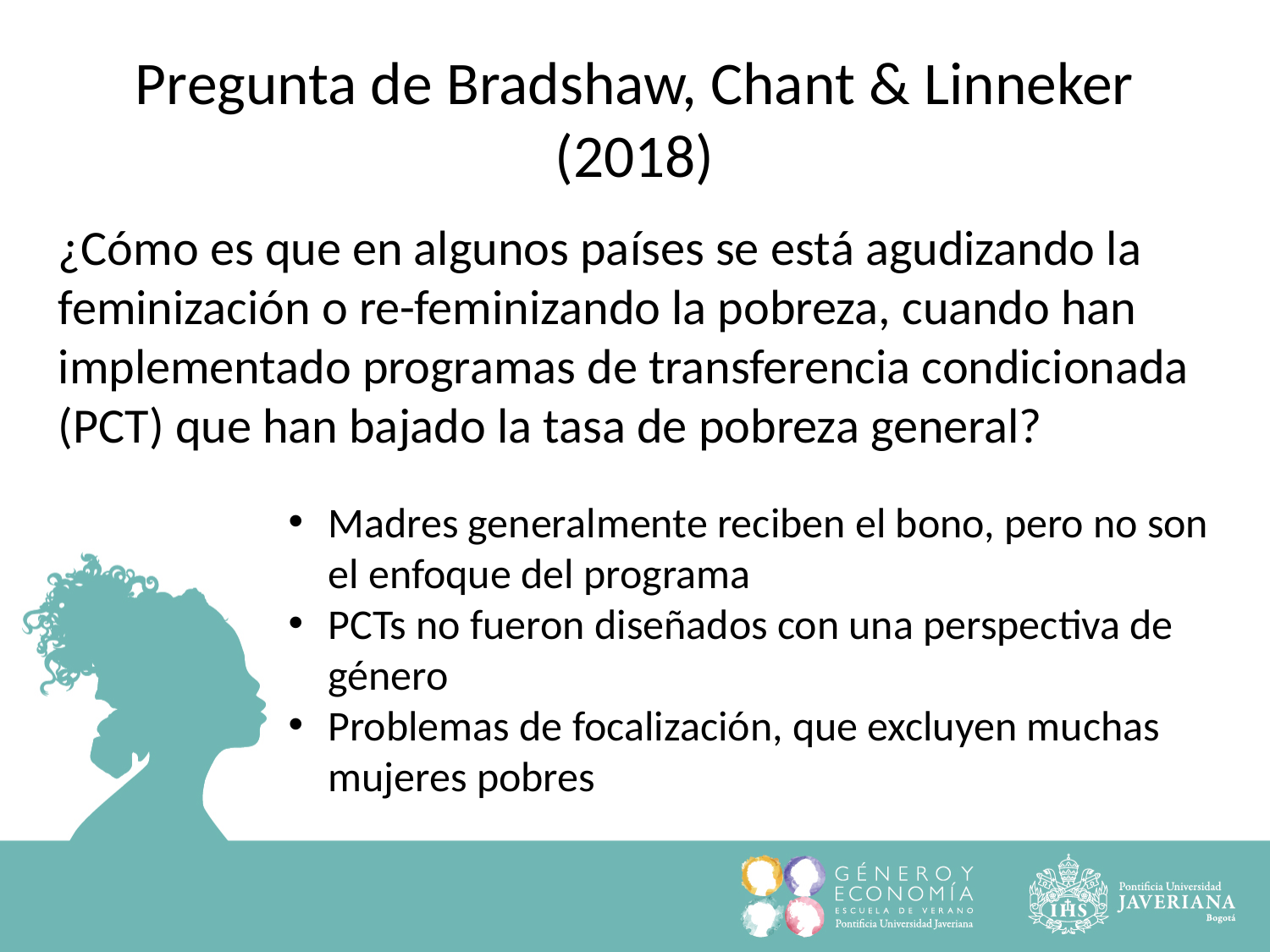

Pregunta de Bradshaw, Chant & Linneker (2018)
¿Cómo es que en algunos países se está agudizando la feminización o re-feminizando la pobreza, cuando han implementado programas de transferencia condicionada (PCT) que han bajado la tasa de pobreza general?
Madres generalmente reciben el bono, pero no son el enfoque del programa
PCTs no fueron diseñados con una perspectiva de género
Problemas de focalización, que excluyen muchas mujeres pobres